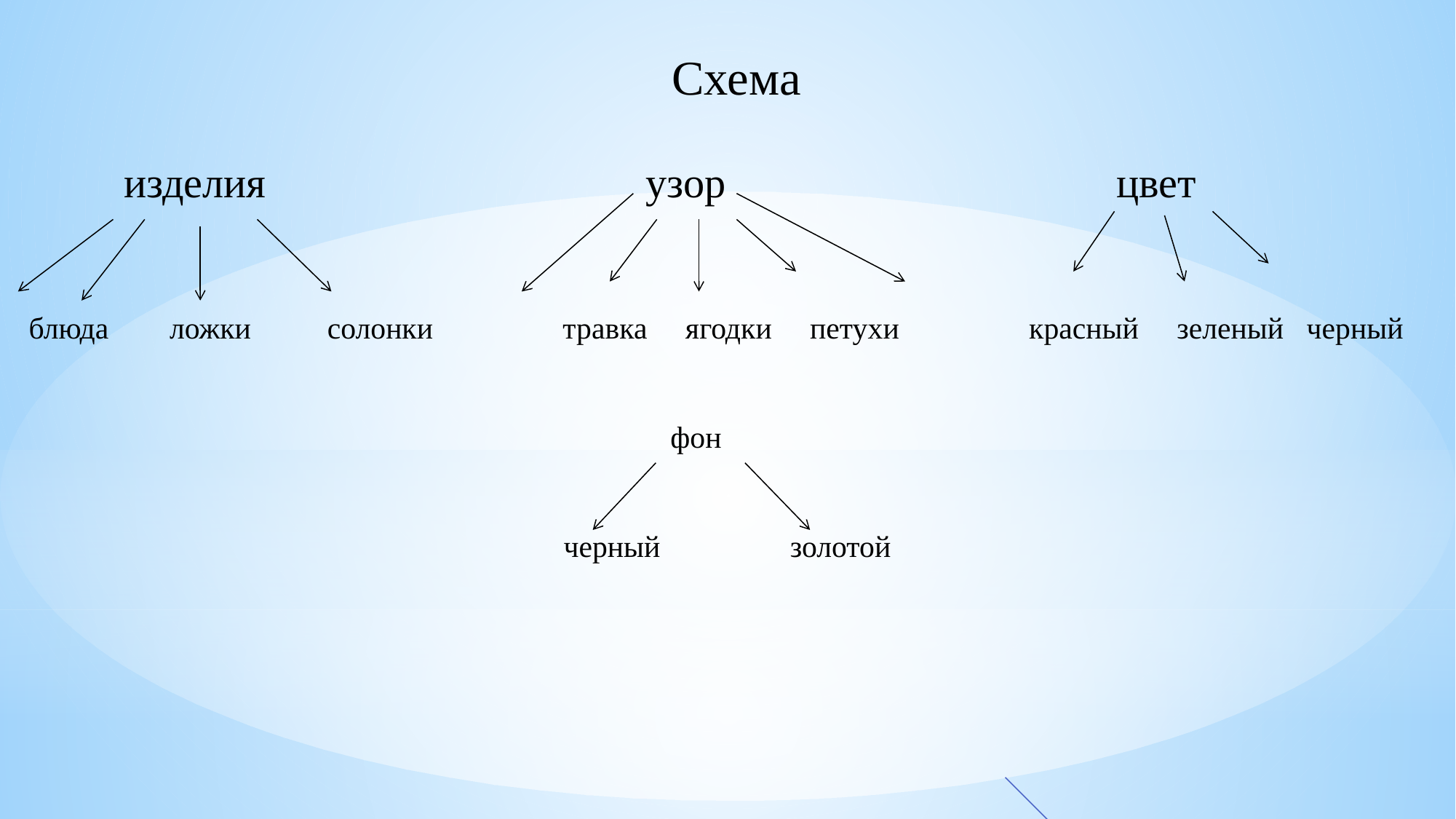

Схема

         изделия                                    узор                                     цвет

блюда        ложки          солонки                 травка     ягодки     петухи                 красный     зеленый   черный

                                                                                    фон

                                                                      черный                 золотой